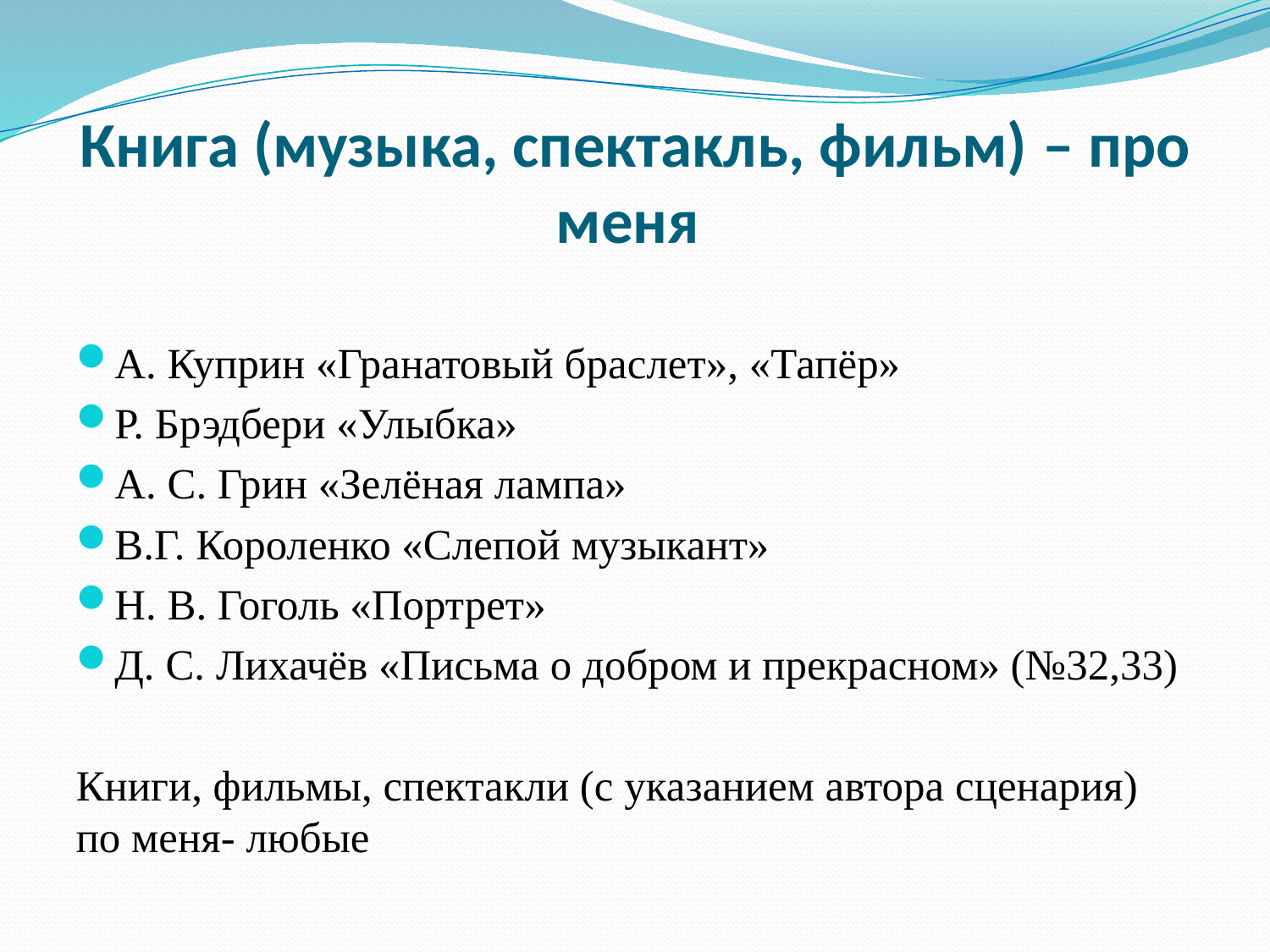

# Книга (музыка, спектакль, фильм) – про меня

А. Куприн «Гранатовый браслет», «Тапёр»
Р. Брэдбери «Улыбка»
А. С. Грин «Зелёная лампа»
В.Г. Короленко «Слепой музыкант»
Н. В. Гоголь «Портрет»
Д. С. Лихачёв «Письма о добром и прекрасном» (№32,33)

Книги, фильмы, спектакли (с указанием автора сценария) по меня- любые